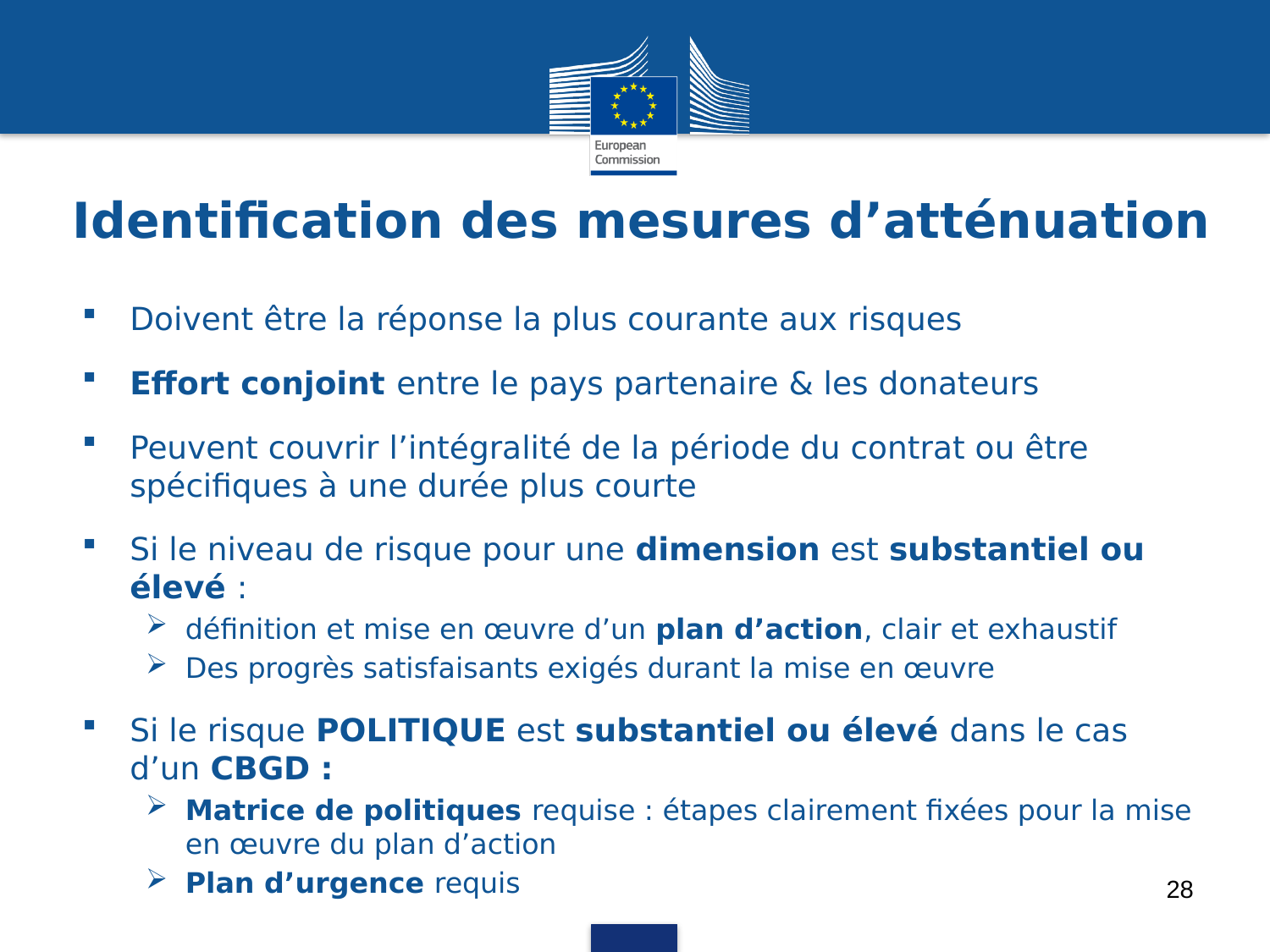

# Identification des mesures d’atténuation

Doivent être la réponse la plus courante aux risques

Effort conjoint entre le pays partenaire & les donateurs

Peuvent couvrir l’intégralité de la période du contrat ou être spécifiques à une durée plus courte

Si le niveau de risque pour une dimension est substantiel ou élevé :
définition et mise en œuvre d’un plan d’action, clair et exhaustif
Des progrès satisfaisants exigés durant la mise en œuvre

Si le risque POLITIQUE est substantiel ou élevé dans le cas d’un CBGD :
Matrice de politiques requise : étapes clairement fixées pour la mise en œuvre du plan d’action
Plan d’urgence requis

28